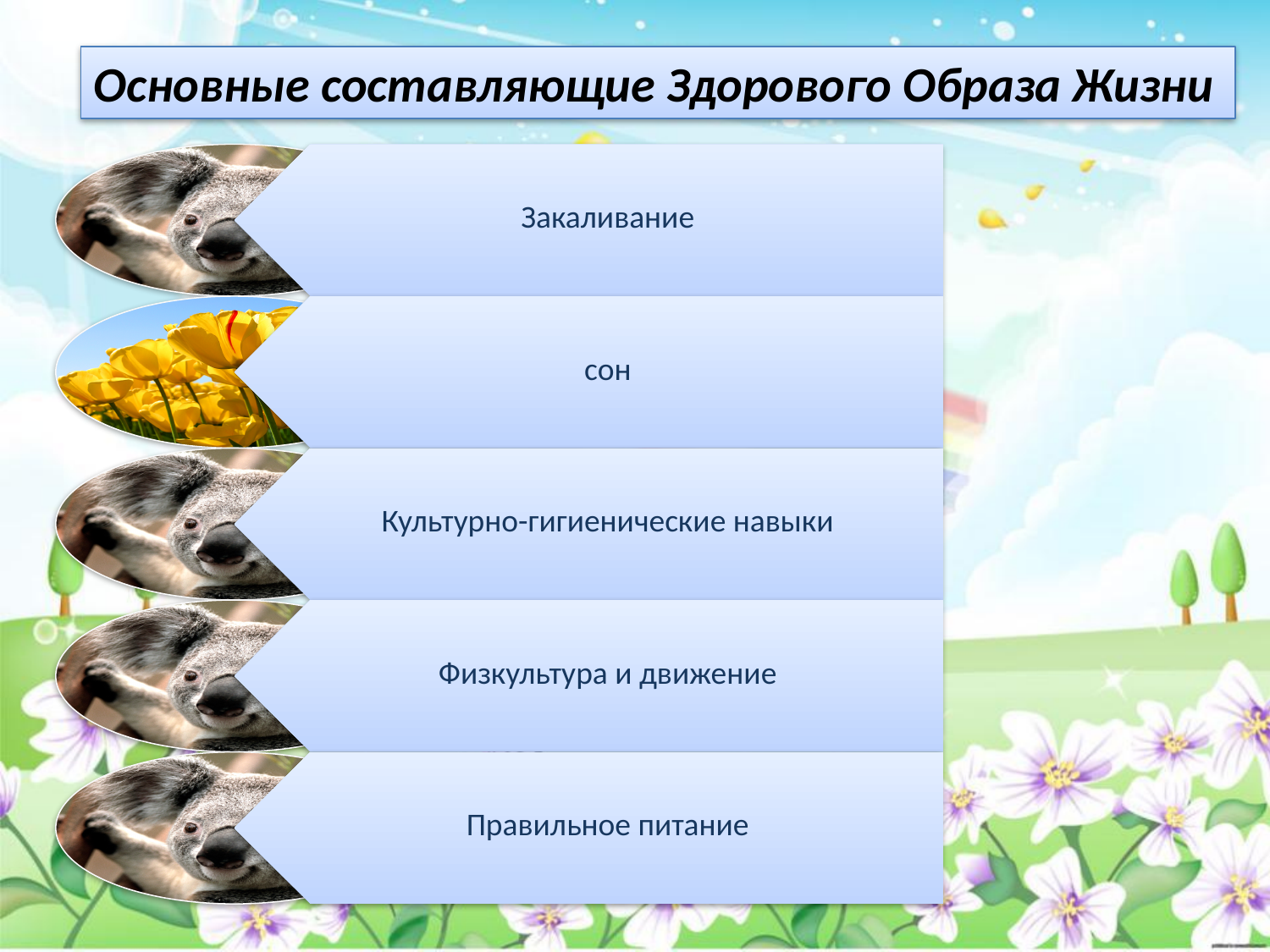

Основные составляющие Здорового Образа Жизни
Закаливание
сон
Культурно-гигиенические навыки
Физкультура и движение
Правильное питание